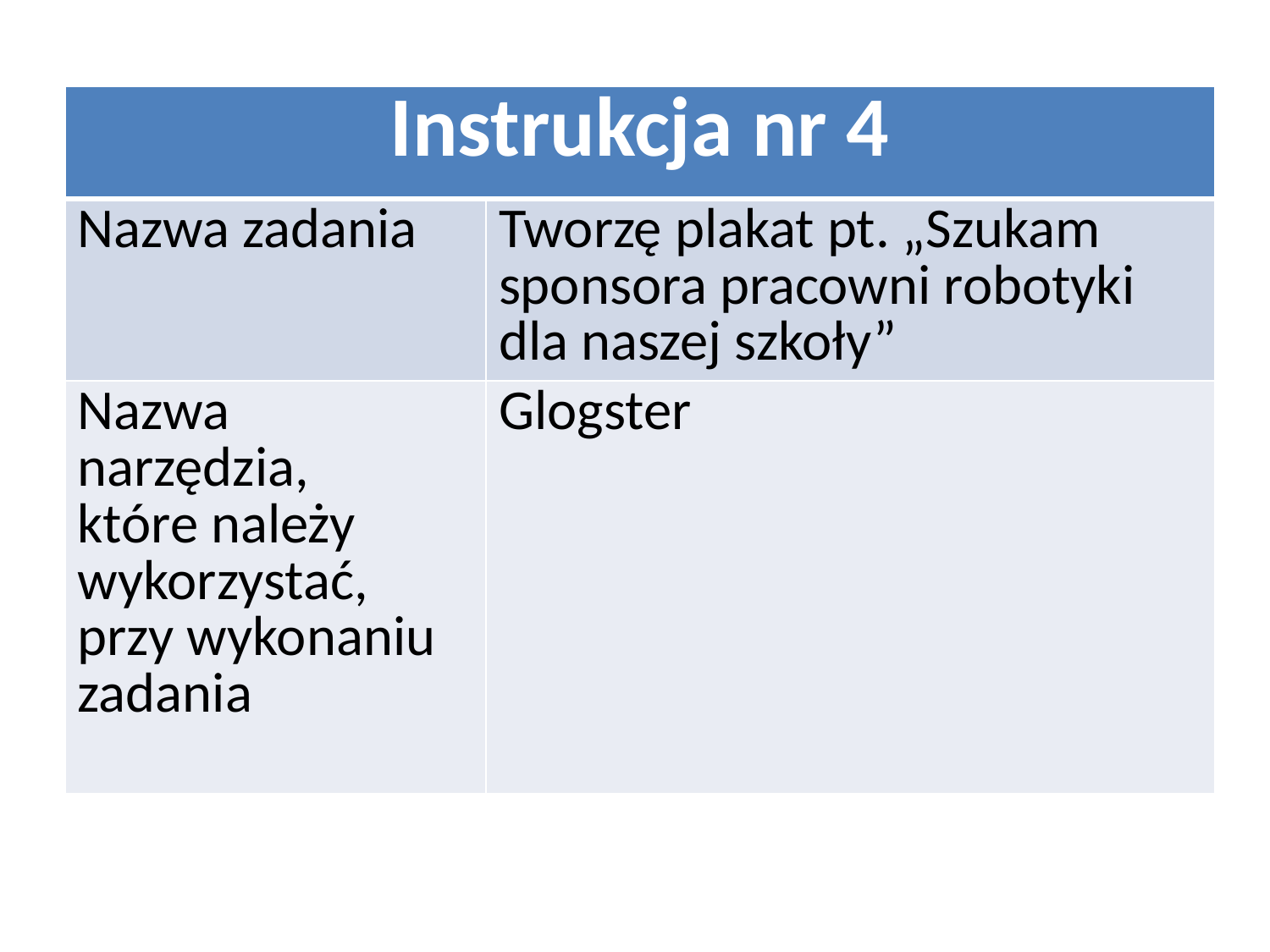

| Instrukcja nr 4 |  |
| --- | --- |
| Nazwa zadania | Tworzę plakat pt. „Szukam sponsora pracowni robotyki dla naszej szkoły” |
| Nazwa narzędzia, które należy wykorzystać, przy wykonaniu zadania | Glogster |